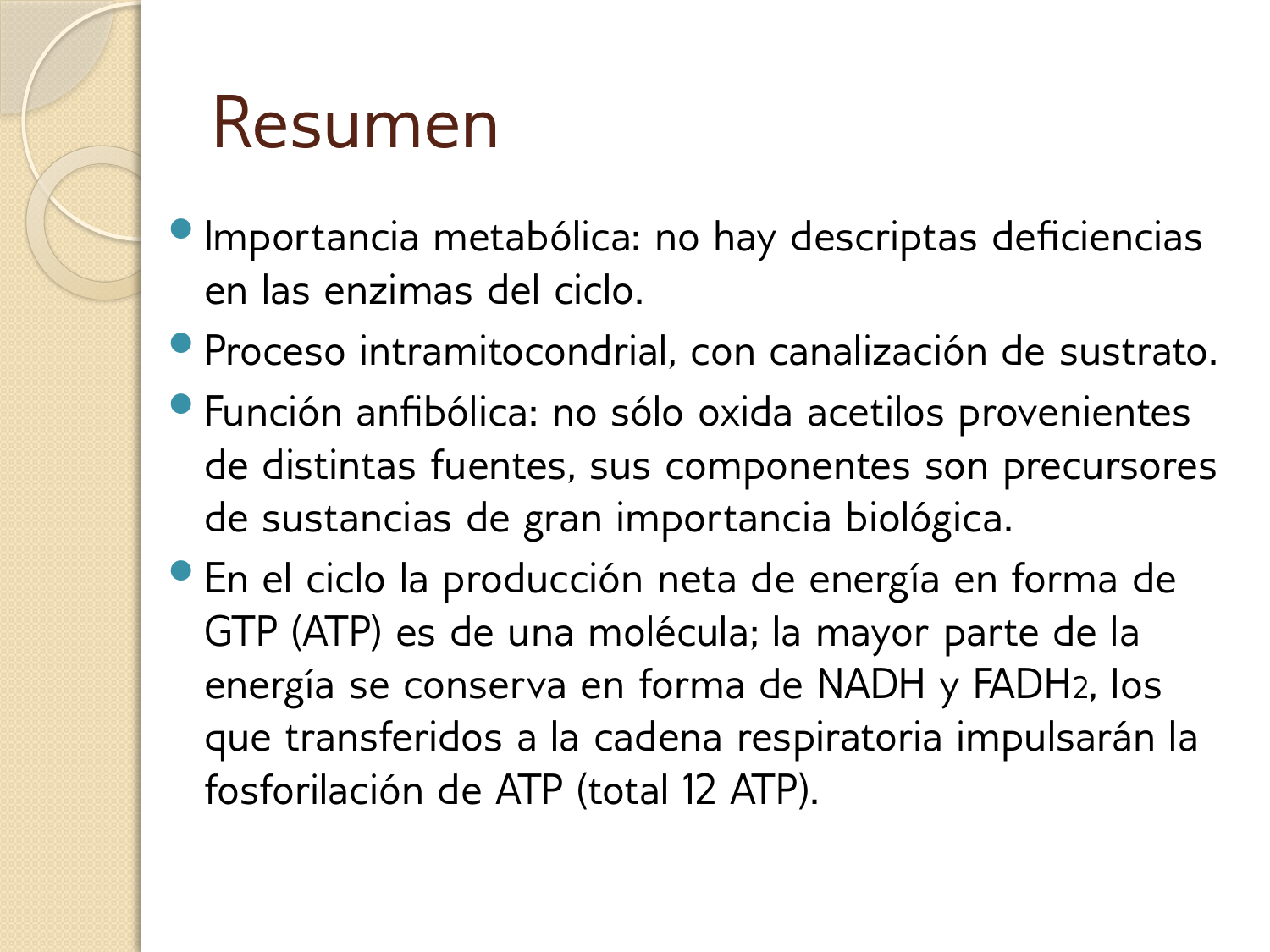

# Resumen
Importancia metabólica: no hay descriptas deficiencias en las enzimas del ciclo.
Proceso intramitocondrial, con canalización de sustrato.
Función anfibólica: no sólo oxida acetilos provenientes de distintas fuentes, sus componentes son precursores de sustancias de gran importancia biológica.
En el ciclo la producción neta de energía en forma de GTP (ATP) es de una molécula; la mayor parte de la energía se conserva en forma de NADH y FADH2, los que transferidos a la cadena respiratoria impulsarán la fosforilación de ATP (total 12 ATP).